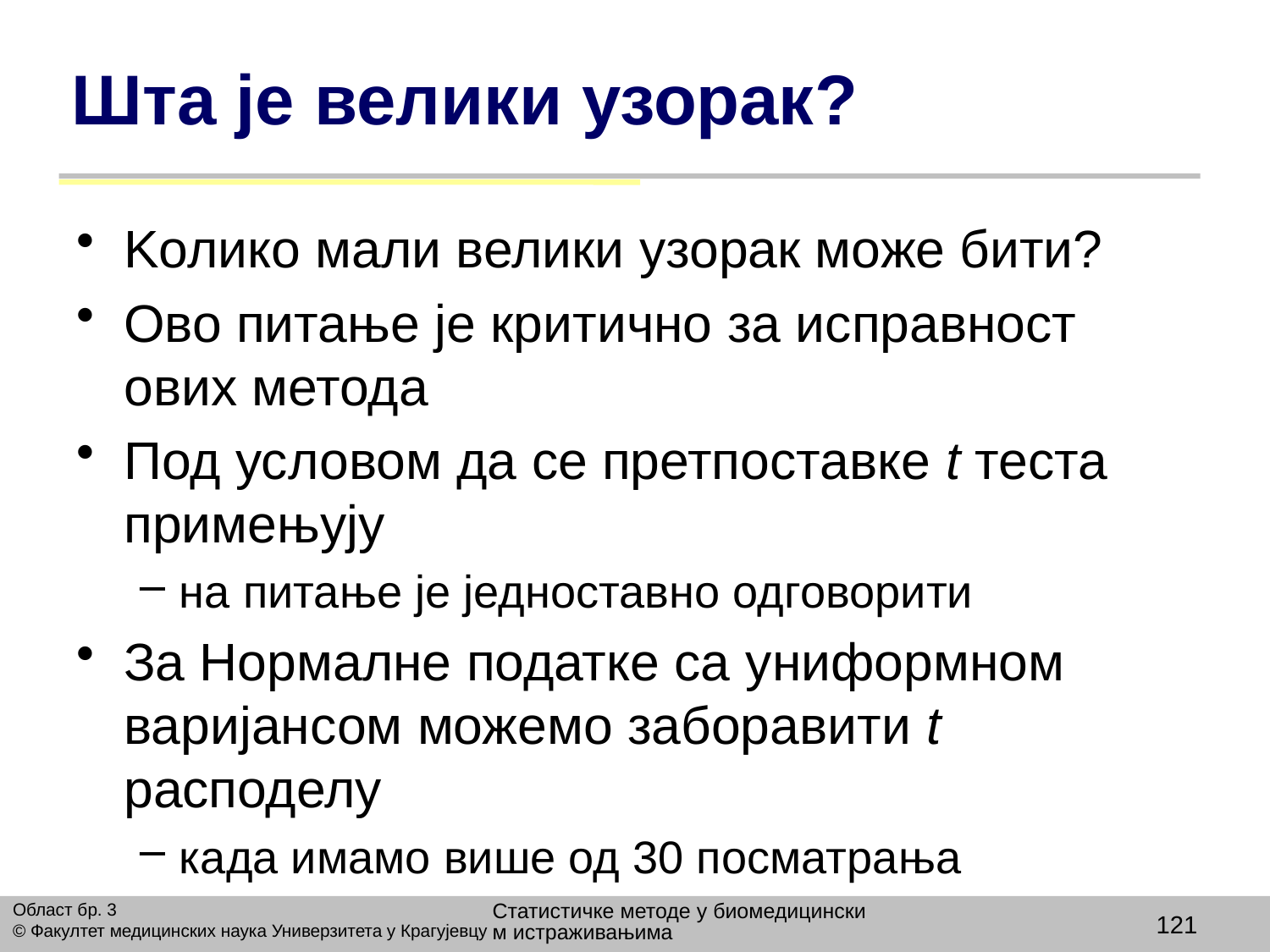

# Шта је велики узорак?
Kолико мали велики узорак може бити?
Ово питање је критично за исправност ових метода
Под условом да се претпоставке t теста примењују
на питање је једноставно одговорити
За Нормалне податке са униформном варијансом можемо заборавити t расподелу
када имамо више од 30 посматрања
Статистичке методе у биомедицинским истраживањима
Област бр. 3
© Факултет медицинских наука Универзитета у Крагујевцу
121